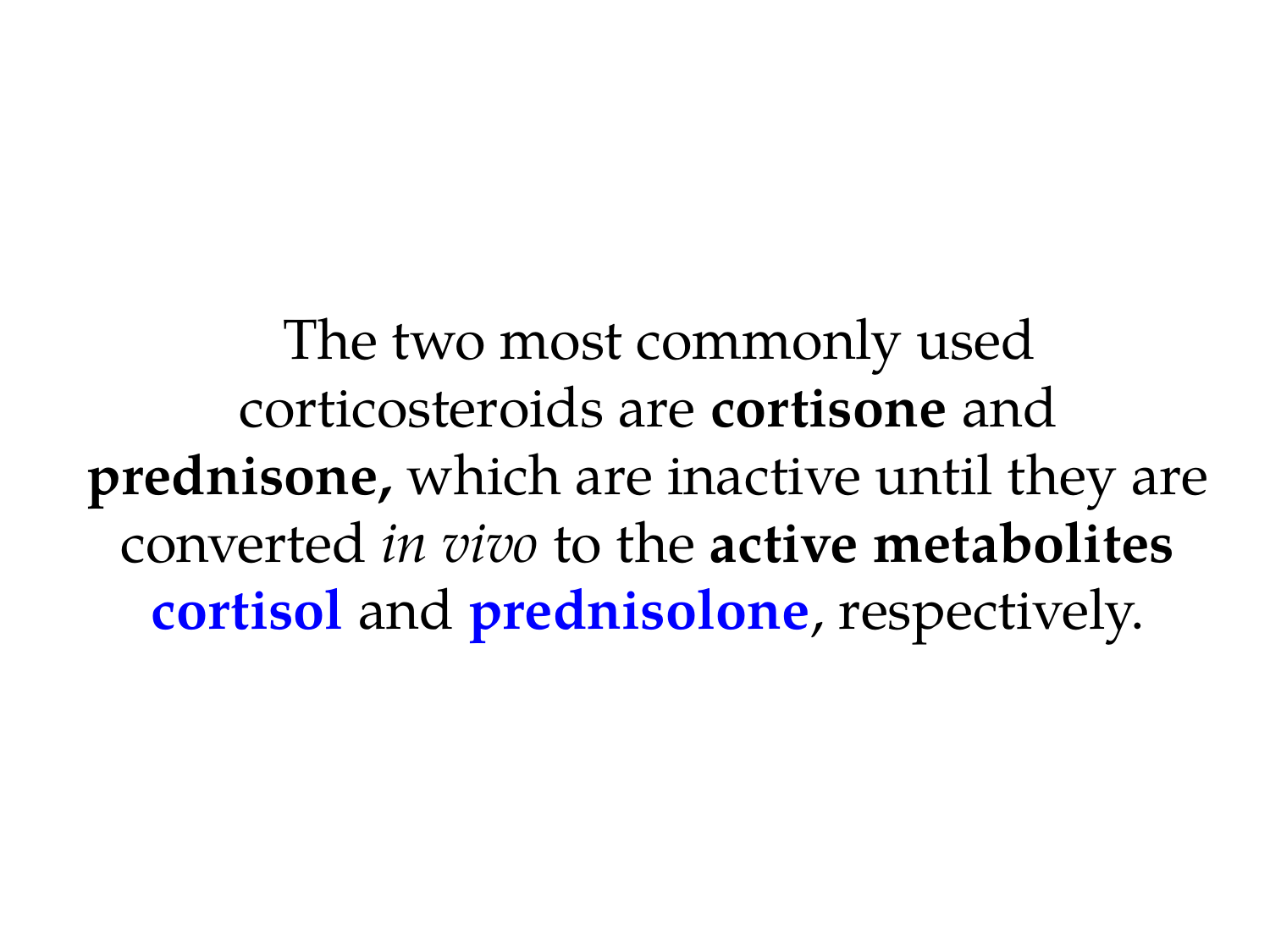

The two most commonly used corticosteroids are cortisone and prednisone, which are inactive until they are converted in vivo to the active metabolites cortisol and prednisolone, respectively.